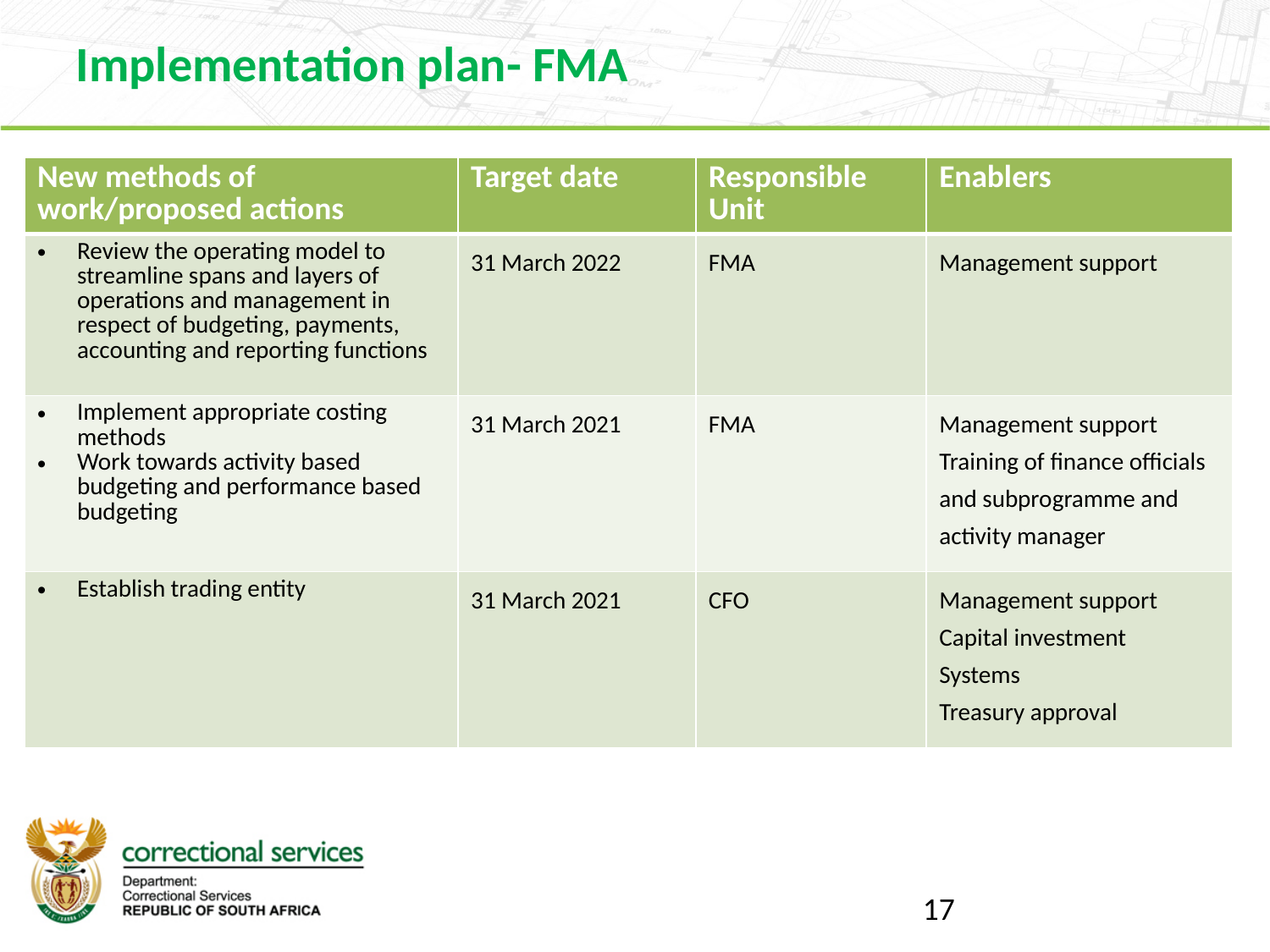

Implementation plan- FMA
| New methods of work/proposed actions | Target date | Responsible Unit | Enablers |
| --- | --- | --- | --- |
| Review the operating model to streamline spans and layers of operations and management in respect of budgeting, payments, accounting and reporting functions | 31 March 2022 | FMA | Management support |
| Implement appropriate costing methods Work towards activity based budgeting and performance based budgeting | 31 March 2021 | FMA | Management support Training of finance officials and subprogramme and activity manager |
| Establish trading entity | 31 March 2021 | CFO | Management support Capital investment Systems Treasury approval |
17